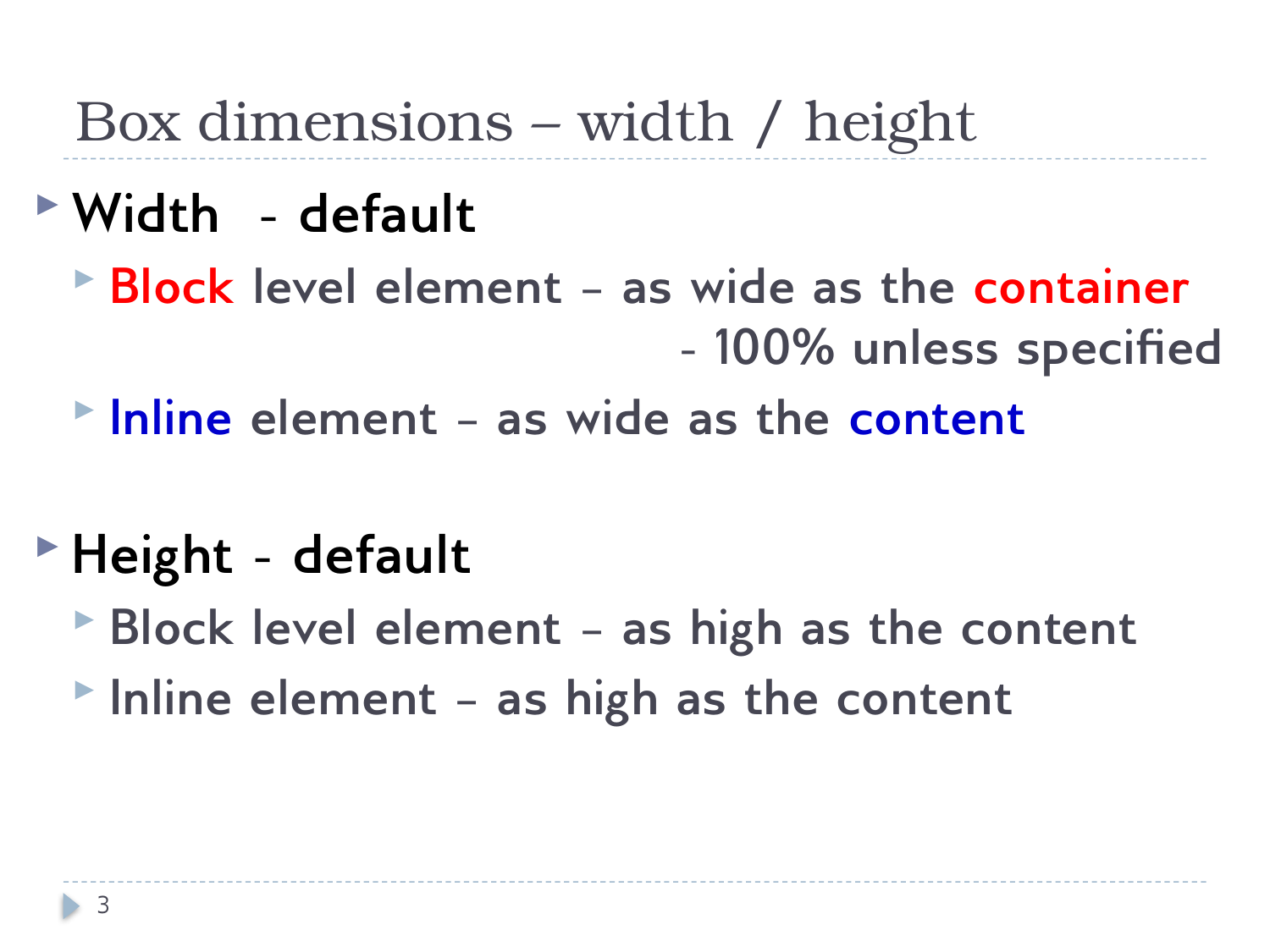

# Box dimensions – width / height
Width  - default
Block level element – as wide as the container
                                  - 100% unless specified
Inline element – as wide as the content
Height - default
Block level element – as high as the content
Inline element – as high as the content

3